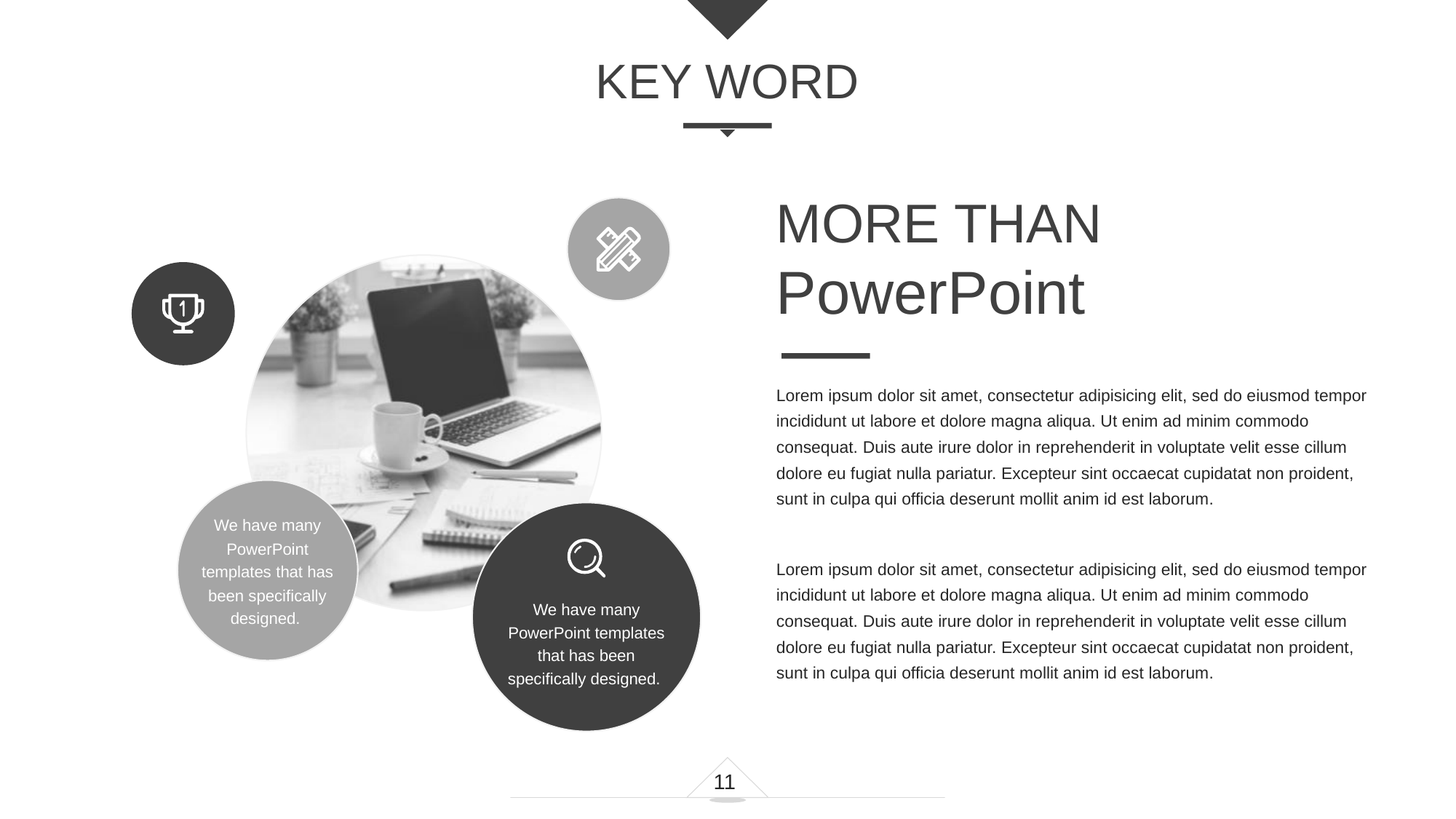

KEY WORD
MORE THAN
PowerPoint

Lorem ipsum dolor sit amet, consectetur adipisicing elit, sed do eiusmod tempor incididunt ut labore et dolore magna aliqua. Ut enim ad minim commodo consequat. Duis aute irure dolor in reprehenderit in voluptate velit esse cillum dolore eu fugiat nulla pariatur. Excepteur sint occaecat cupidatat non proident, sunt in culpa qui officia deserunt mollit anim id est laborum.

Lorem ipsum dolor sit amet, consectetur adipisicing elit, sed do eiusmod tempor incididunt ut labore et dolore magna aliqua. Ut enim ad minim commodo consequat. Duis aute irure dolor in reprehenderit in voluptate velit esse cillum dolore eu fugiat nulla pariatur. Excepteur sint occaecat cupidatat non proident, sunt in culpa qui officia deserunt mollit anim id est laborum.

e7d195523061f1c0dc554706afe4c72a60a25314cbaece805811E654B44695D34D35691164BB3D154CCFD5D798F6FEAD99EAA8F1ADC3D4AFA5BC9ED0BB3A4B45073A038AC38E89AB54D31AA59602B9F11A29459BC811AFFF45A9C39052ACBA38F2F7DC04F22EB0CC6C7365DCE581D124AF00D71D0DBC7A3A2E054C90205733772EEA43437BE5B476

We have many PowerPoint templates that has been specifically designed.

We have many PowerPoint templates that has been specifically designed.